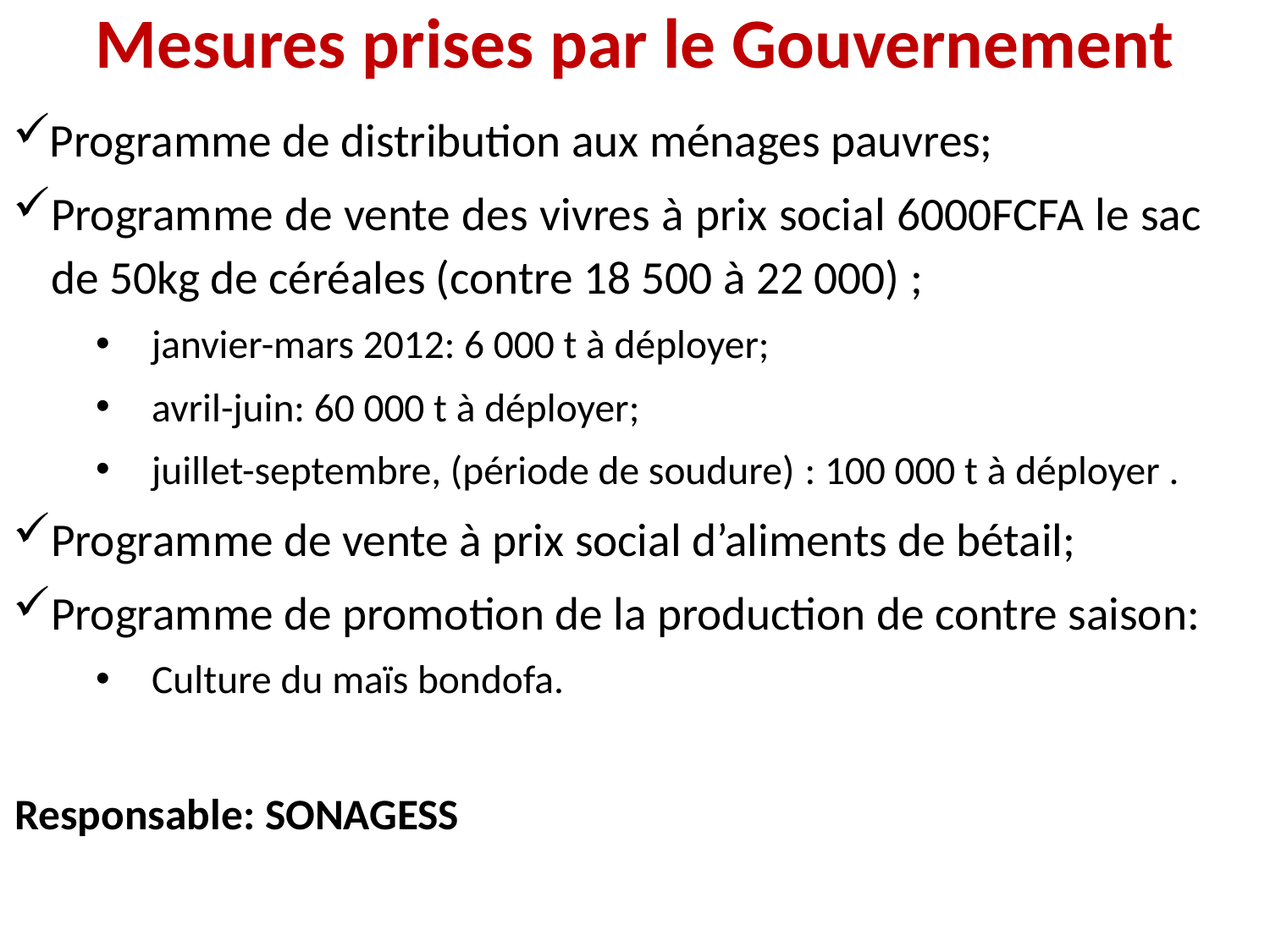

Mesures prises par le Gouvernement
Programme de distribution aux ménages pauvres;
Programme de vente des vivres à prix social 6000FCFA le sac de 50kg de céréales (contre 18 500 à 22 000) ;
janvier-mars 2012: 6 000 t à déployer;
avril-juin: 60 000 t à déployer;
juillet-septembre, (période de soudure) : 100 000 t à déployer .
Programme de vente à prix social d’aliments de bétail;
Programme de promotion de la production de contre saison:
Culture du maïs bondofa.

Responsable: SONAGESS